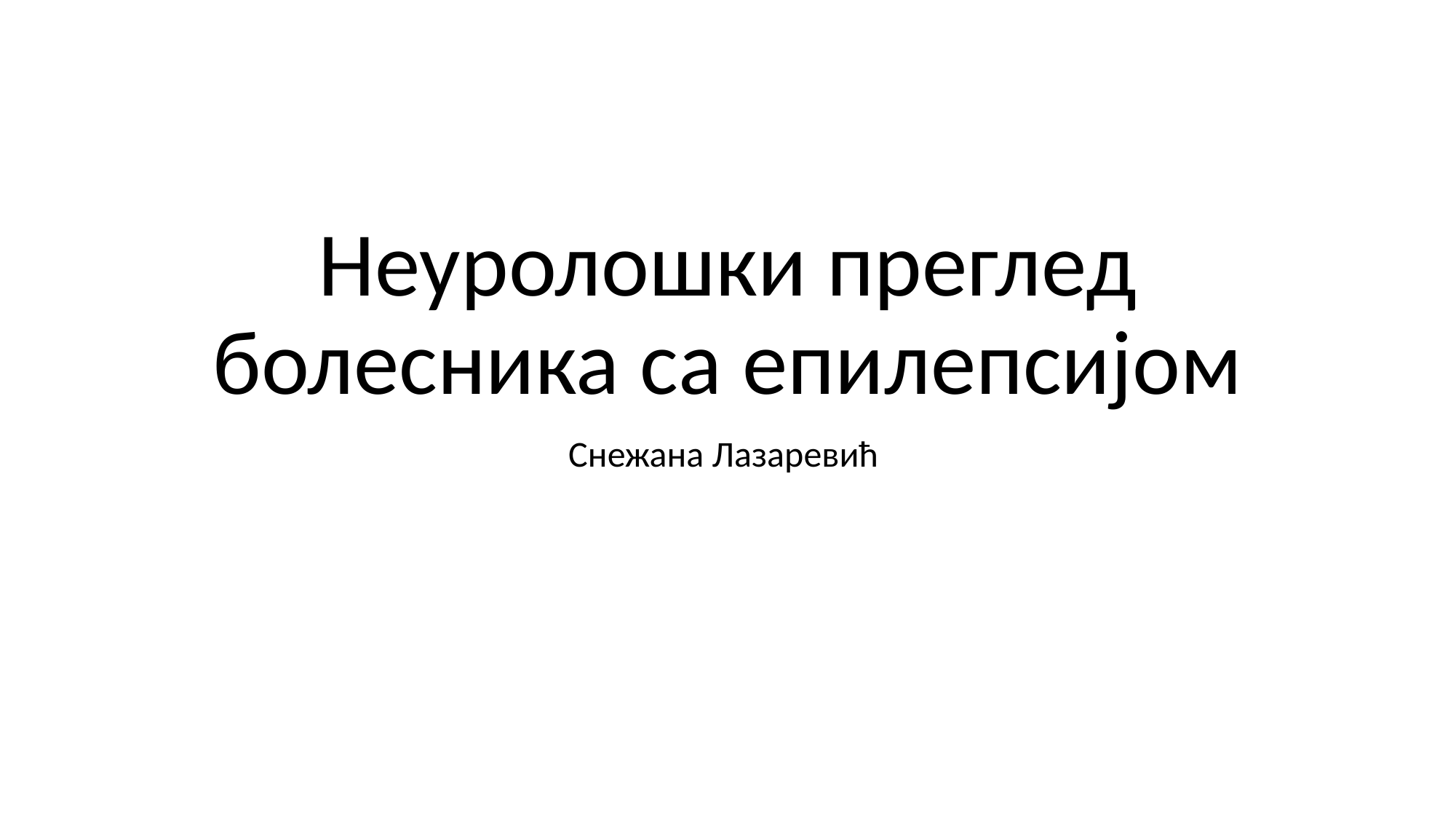

# Неуролошки преглед болесника са епилепсијом
Снежана Лазаревић